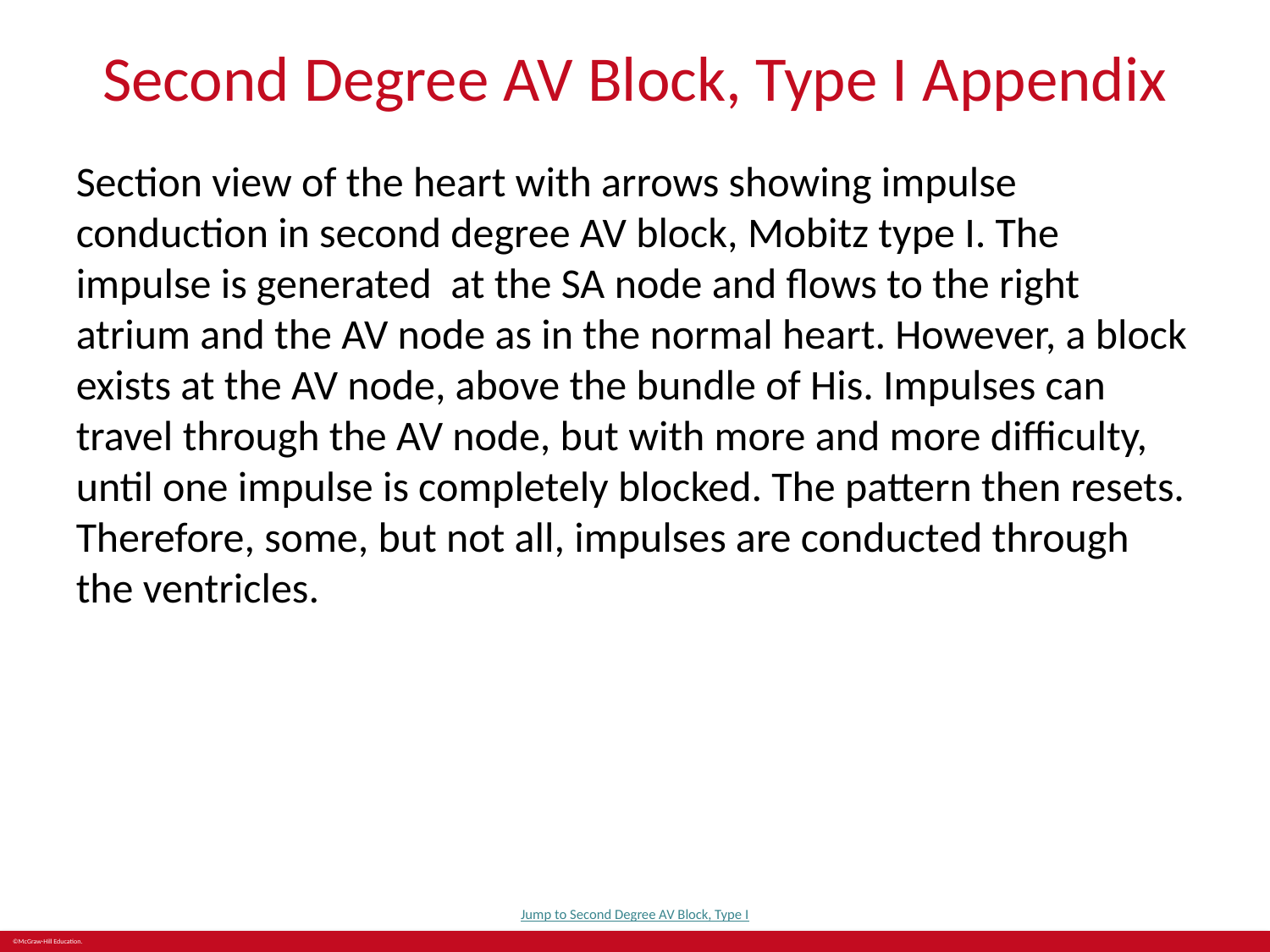

# Second Degree AV Block, Type I Appendix
Section view of the heart with arrows showing impulse conduction in second degree AV block, Mobitz type I. The impulse is generated  at the SA node and flows to the right atrium and the AV node as in the normal heart. However, a block exists at the AV node, above the bundle of His. Impulses can travel through the AV node, but with more and more difficulty, until one impulse is completely blocked. The pattern then resets. Therefore, some, but not all, impulses are conducted through the ventricles.
Jump to Second Degree AV Block, Type I